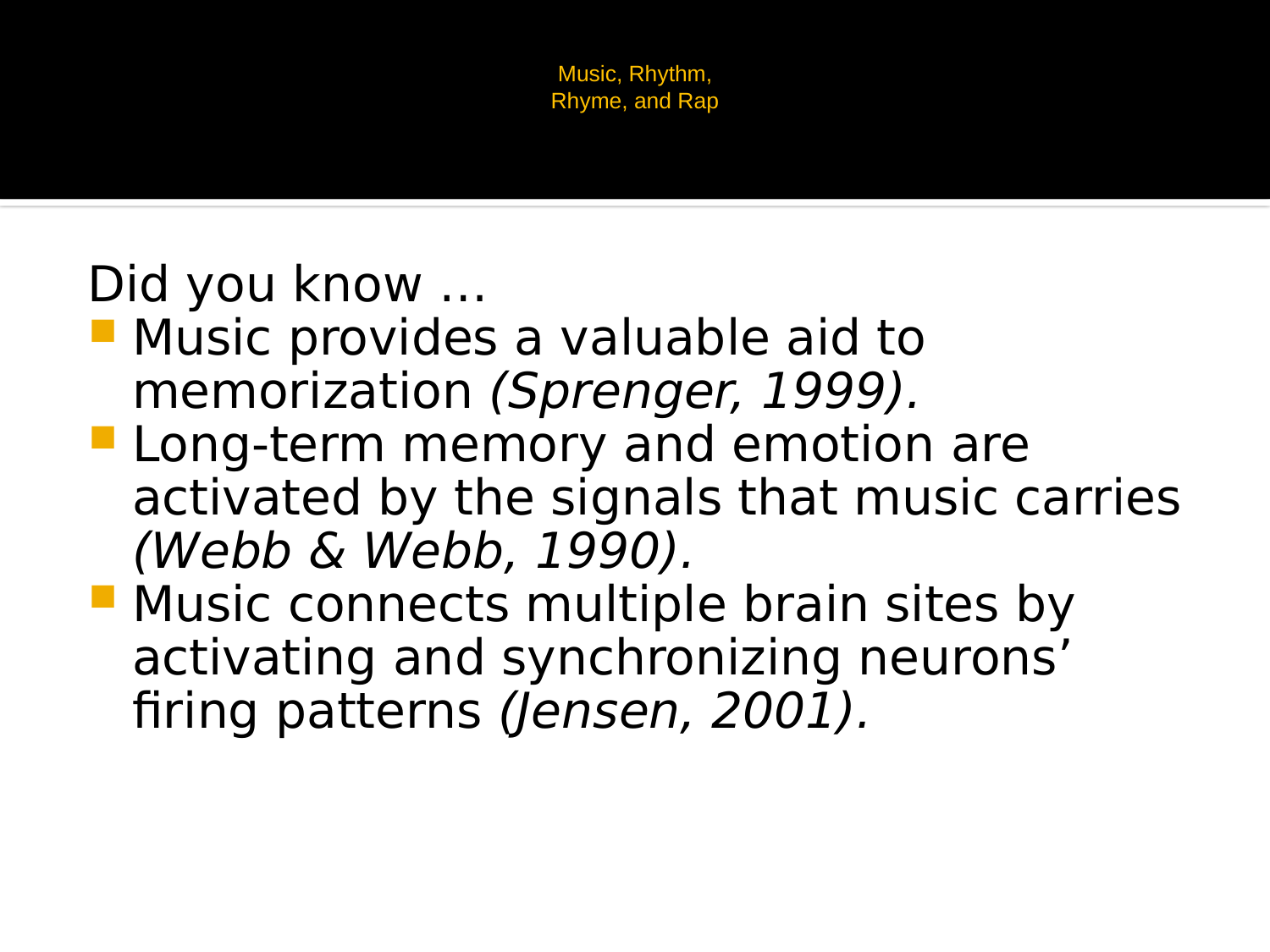

# Music, Rhythm, Rhyme, and Rap
Did you know …
Music provides a valuable aid to memorization (Sprenger, 1999).
Long-term memory and emotion are activated by the signals that music carries (Webb & Webb, 1990).
Music connects multiple brain sites by activating and synchronizing neurons’ firing patterns (Jensen, 2001).